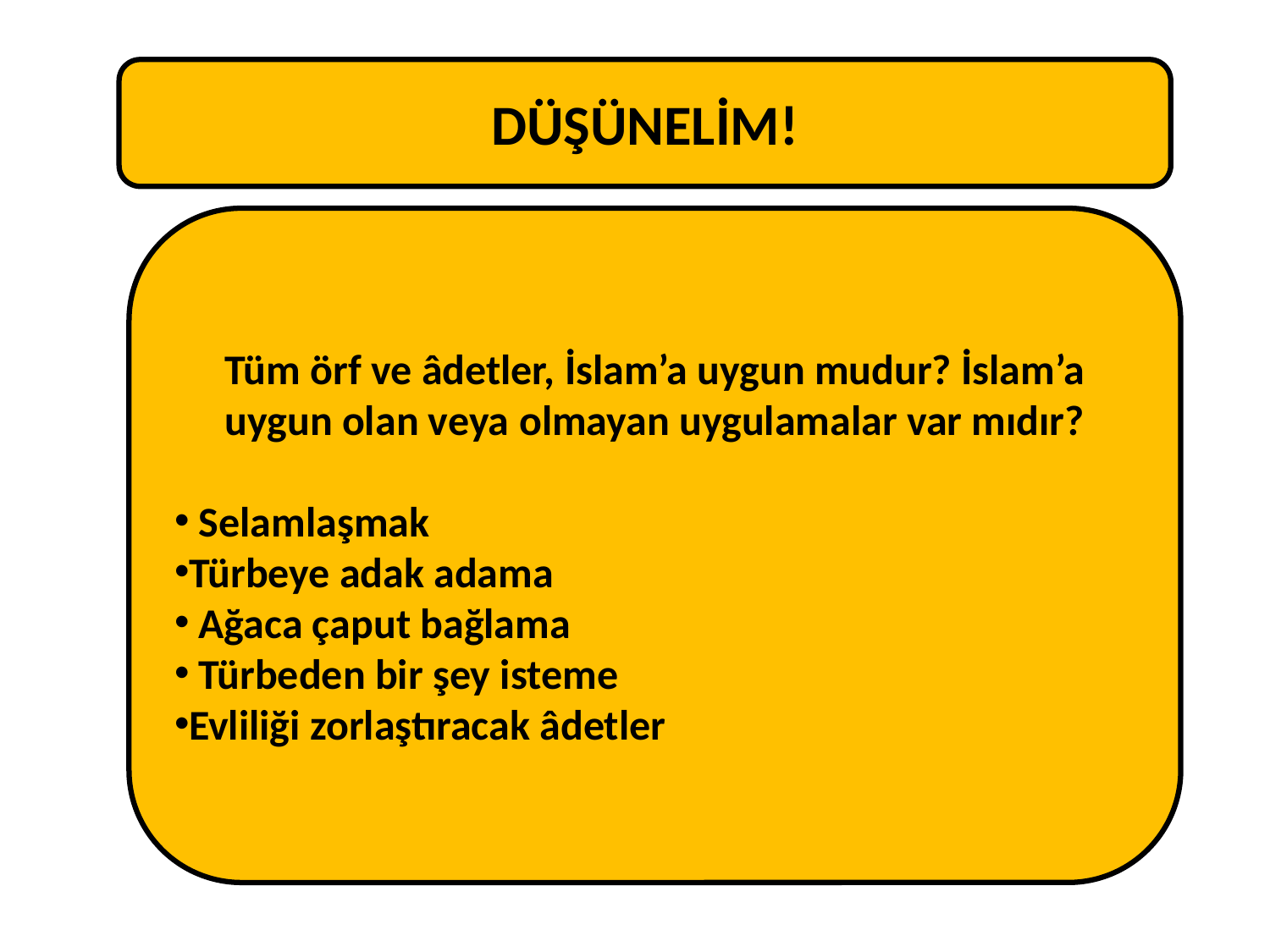

DÜŞÜNELİM!
Tüm örf ve âdetler, İslam’a uygun mudur? İslam’a uygun olan veya olmayan uygulamalar var mıdır?

 Selamlaşmak
Türbeye adak adama
 Ağaca çaput bağlama
 Türbeden bir şey isteme
Evliliği zorlaştıracak âdetler